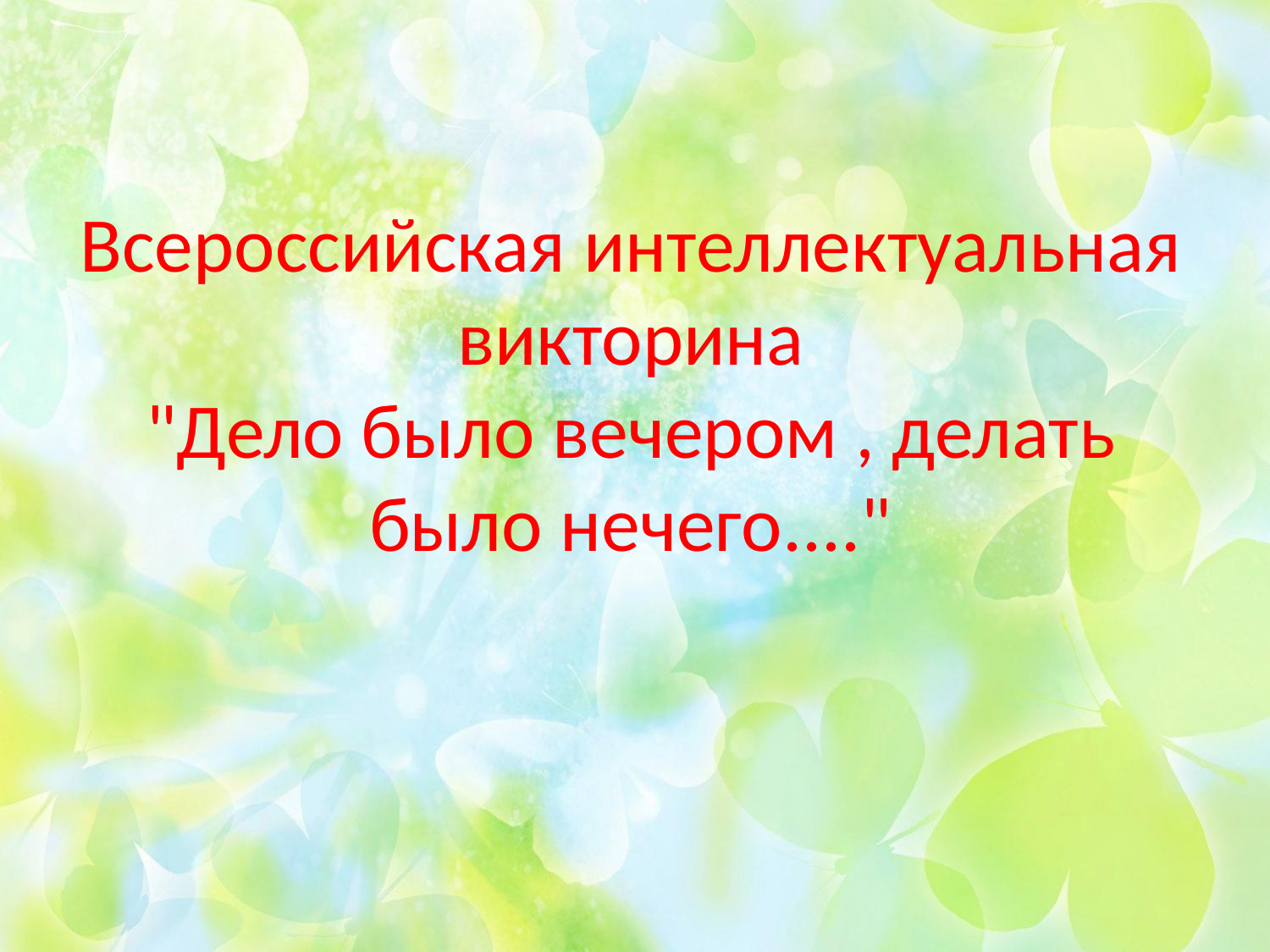

# Всероссийская интеллектуальная викторина "Дело было вечером , делать было нечего...."